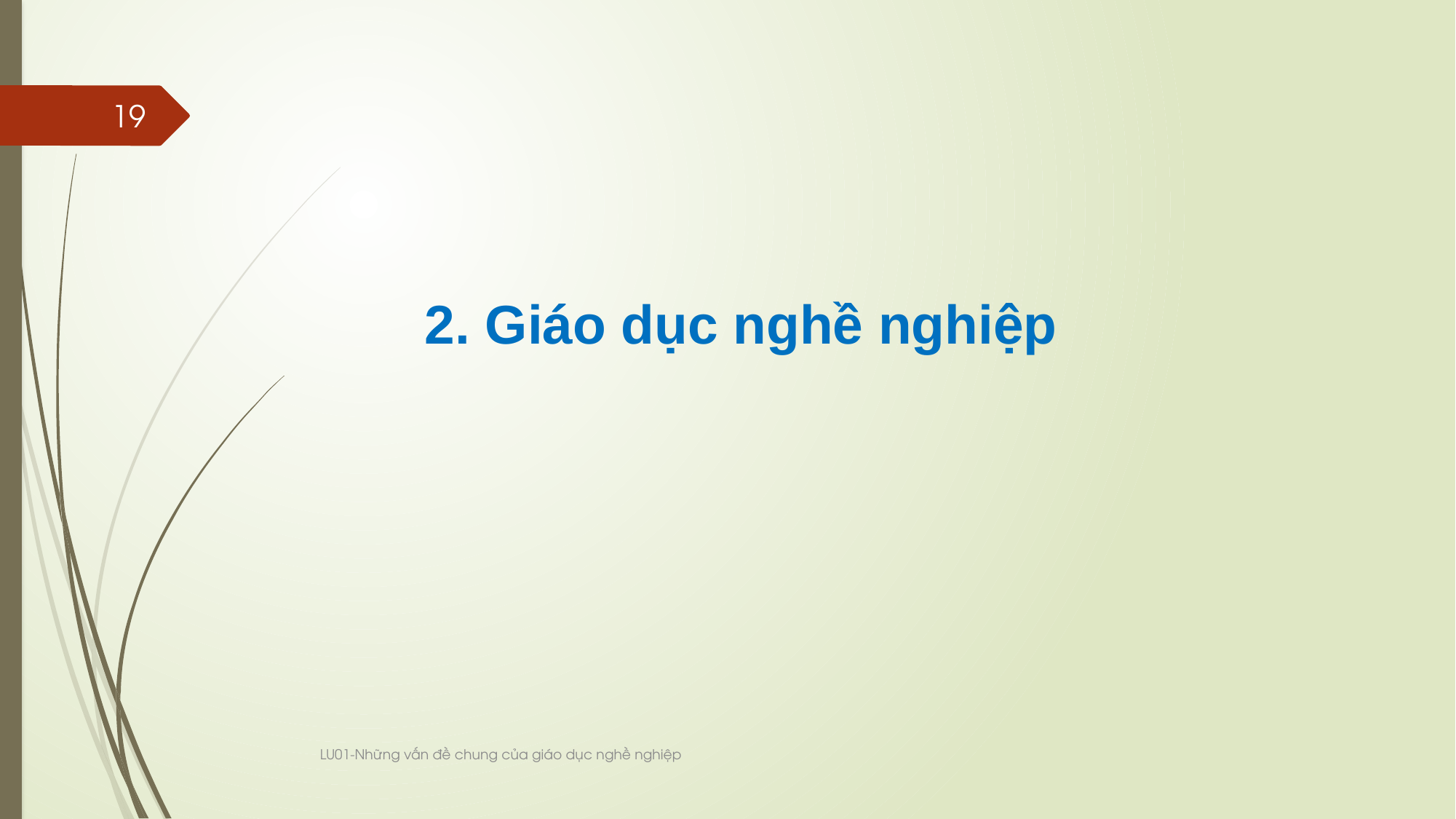

19

2. Giáo dục nghề nghiệp

LU01-Những vấn đề chung của giáo dục nghề nghiệp